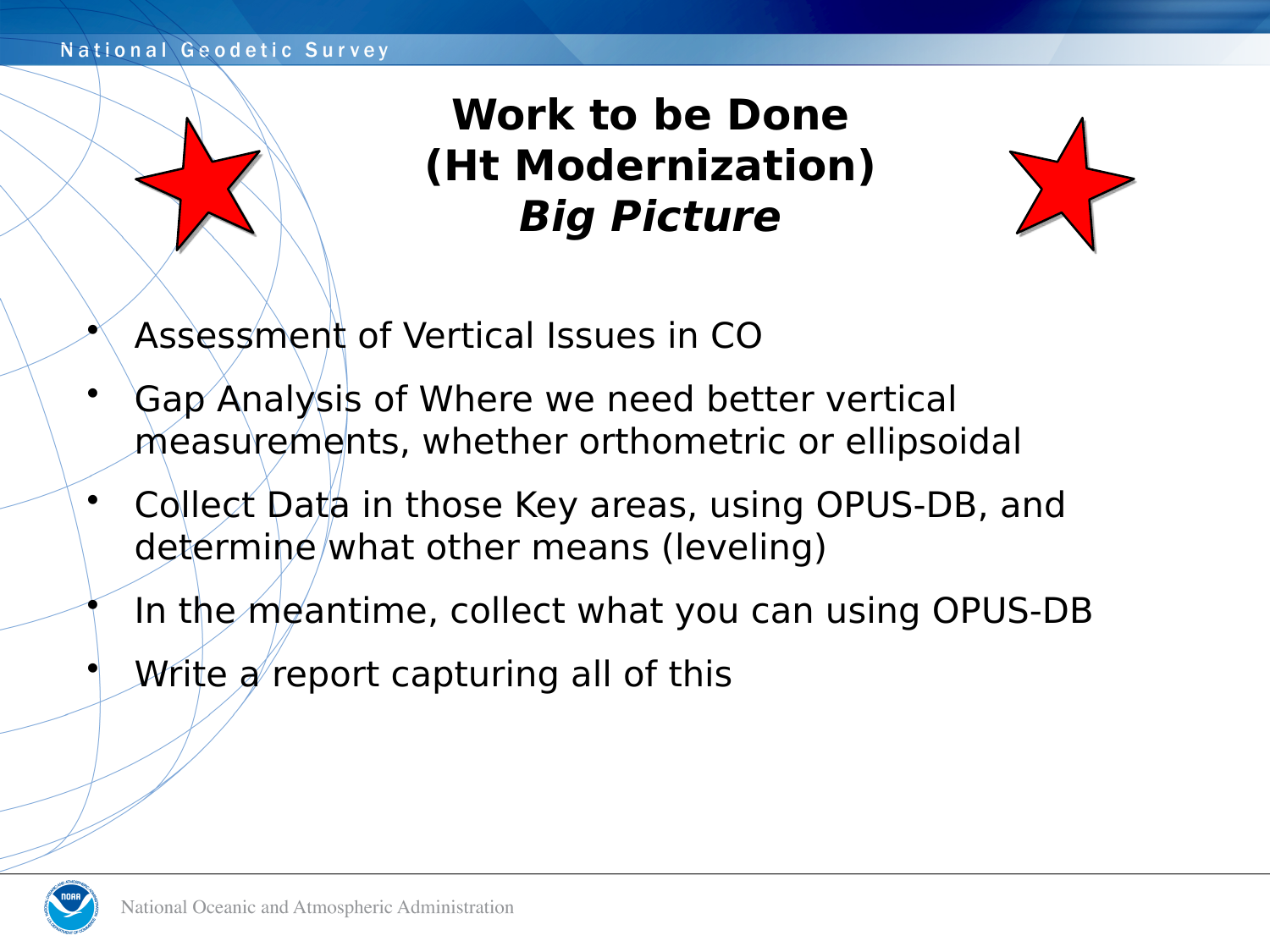

# Work to be Done (Ht Modernization) Big Picture

Assessment of Vertical Issues in CO
Gap Analysis of Where we need better vertical measurements, whether orthometric or ellipsoidal
Collect Data in those Key areas, using OPUS-DB, and determine what other means (leveling)
In the meantime, collect what you can using OPUS-DB
Write a report capturing all of this